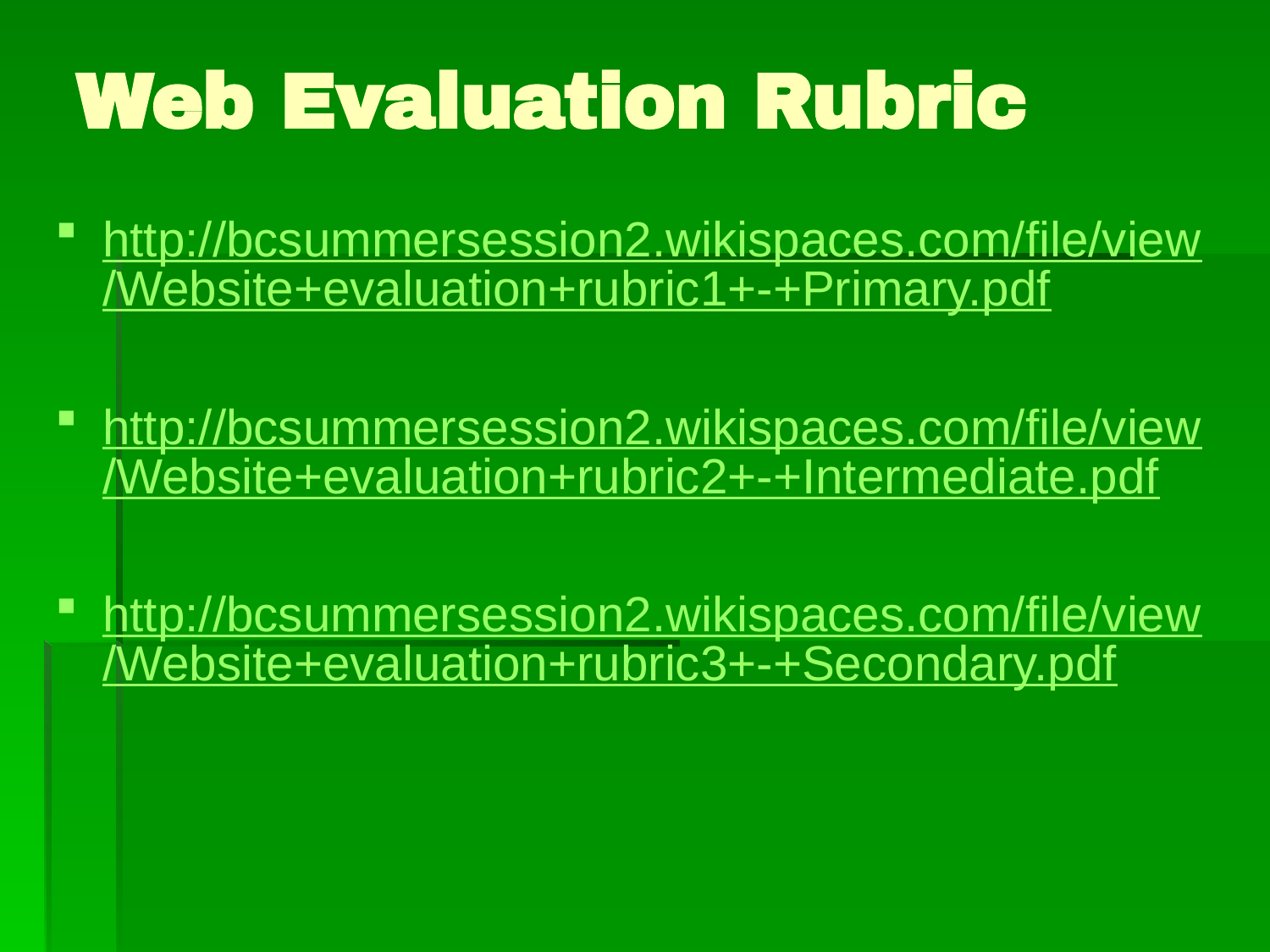

# Web Evaluation Rubric
http://bcsummersession2.wikispaces.com/file/view/Website+evaluation+rubric1+-+Primary.pdf

http://bcsummersession2.wikispaces.com/file/view/Website+evaluation+rubric2+-+Intermediate.pdf

http://bcsummersession2.wikispaces.com/file/view/Website+evaluation+rubric3+-+Secondary.pdf